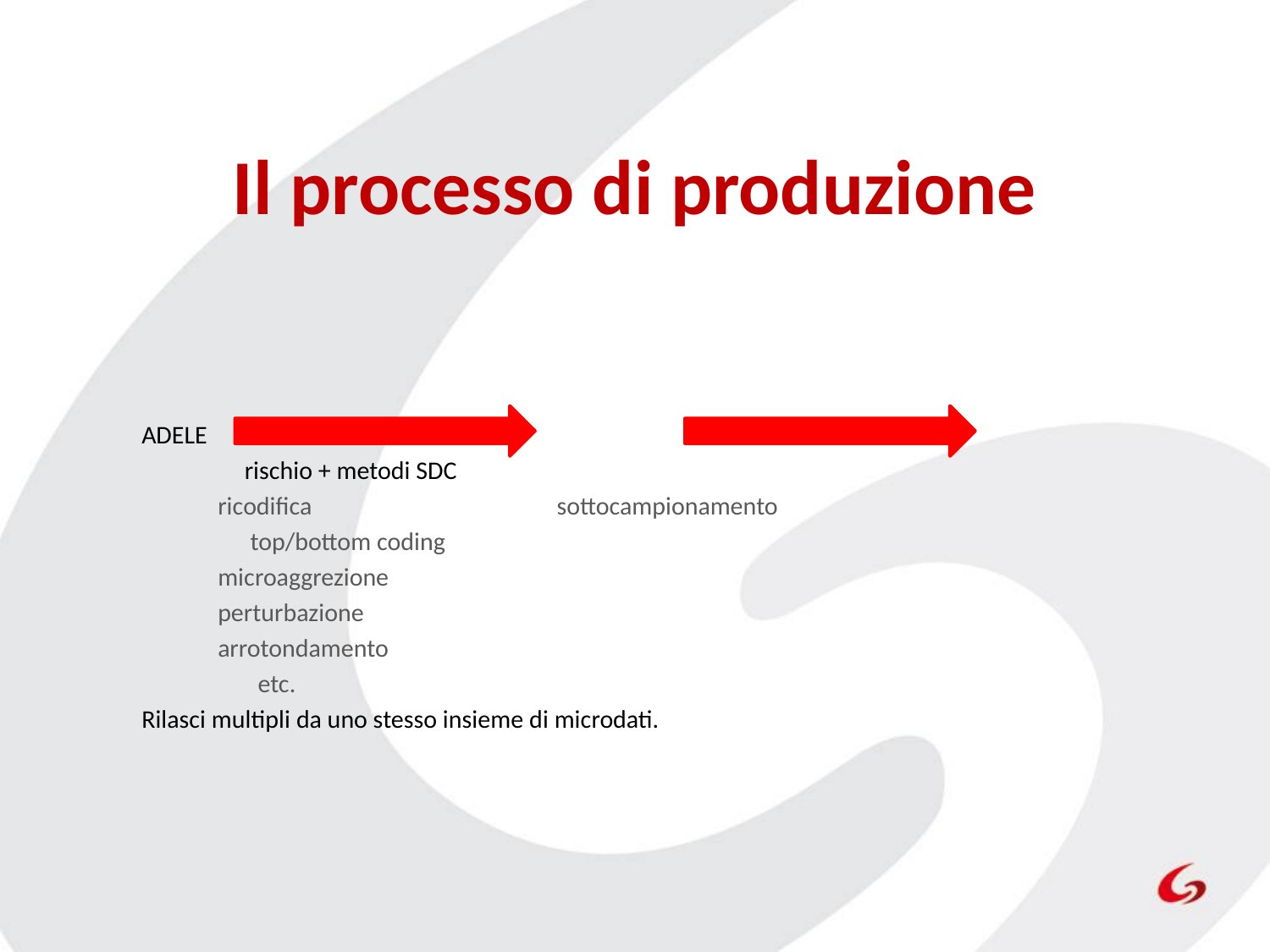

# Il processo di produzione

ADELE		                          MFR			             mIcro.STAT
                  rischio + metodi SDC
	ricodifica 			      sottocampionamento
                   top/bottom coding
	microaggrezione
	perturbazione
	arrotondamento
	       etc.
Rilasci multipli da uno stesso insieme di microdati.